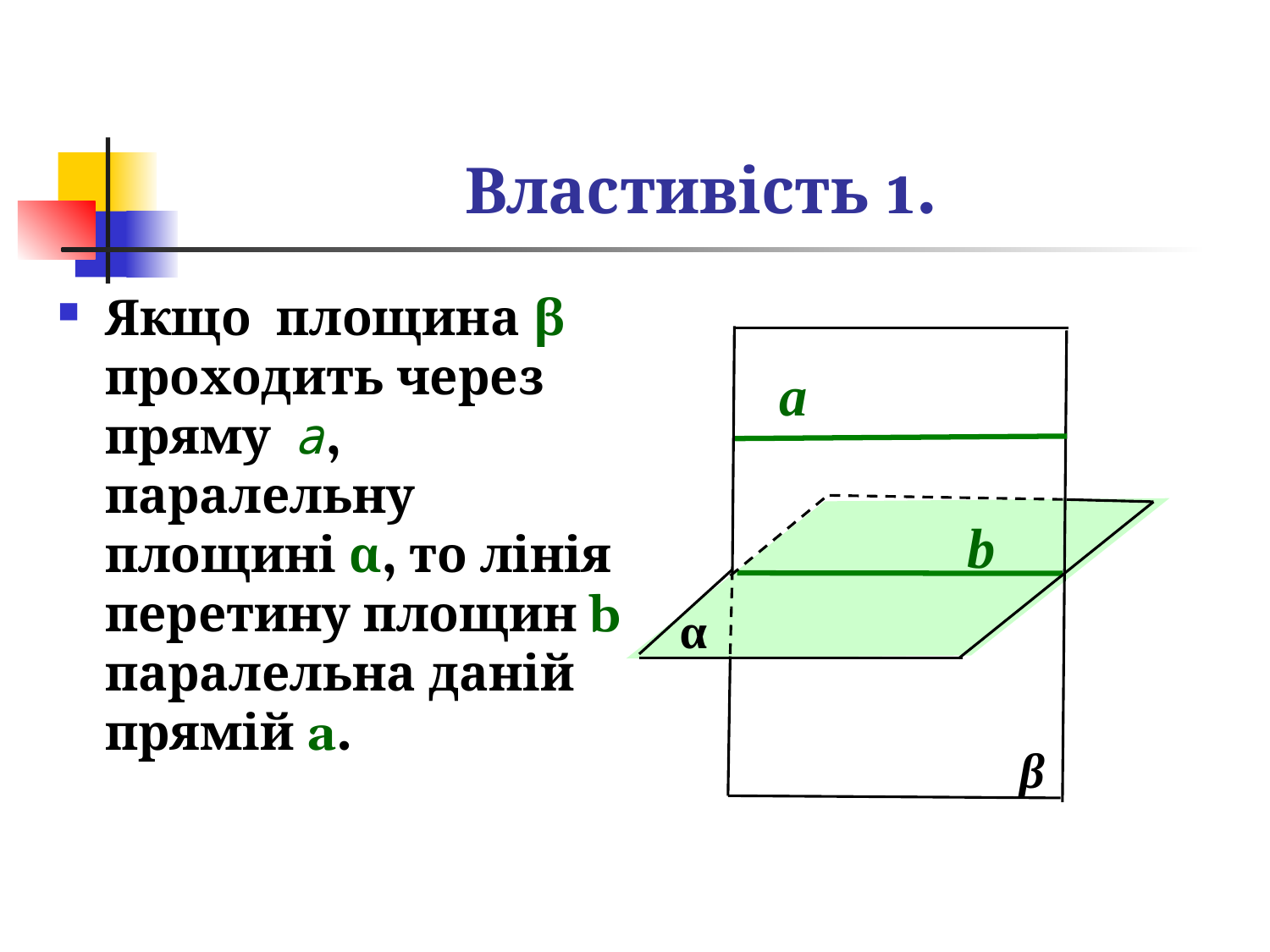

# Властивість 1.
Якщо  площина β проходить через  пряму  a, паралельну  площині α, то лінія перетину площин b паралельна даній прямій a.

а

b

α

β